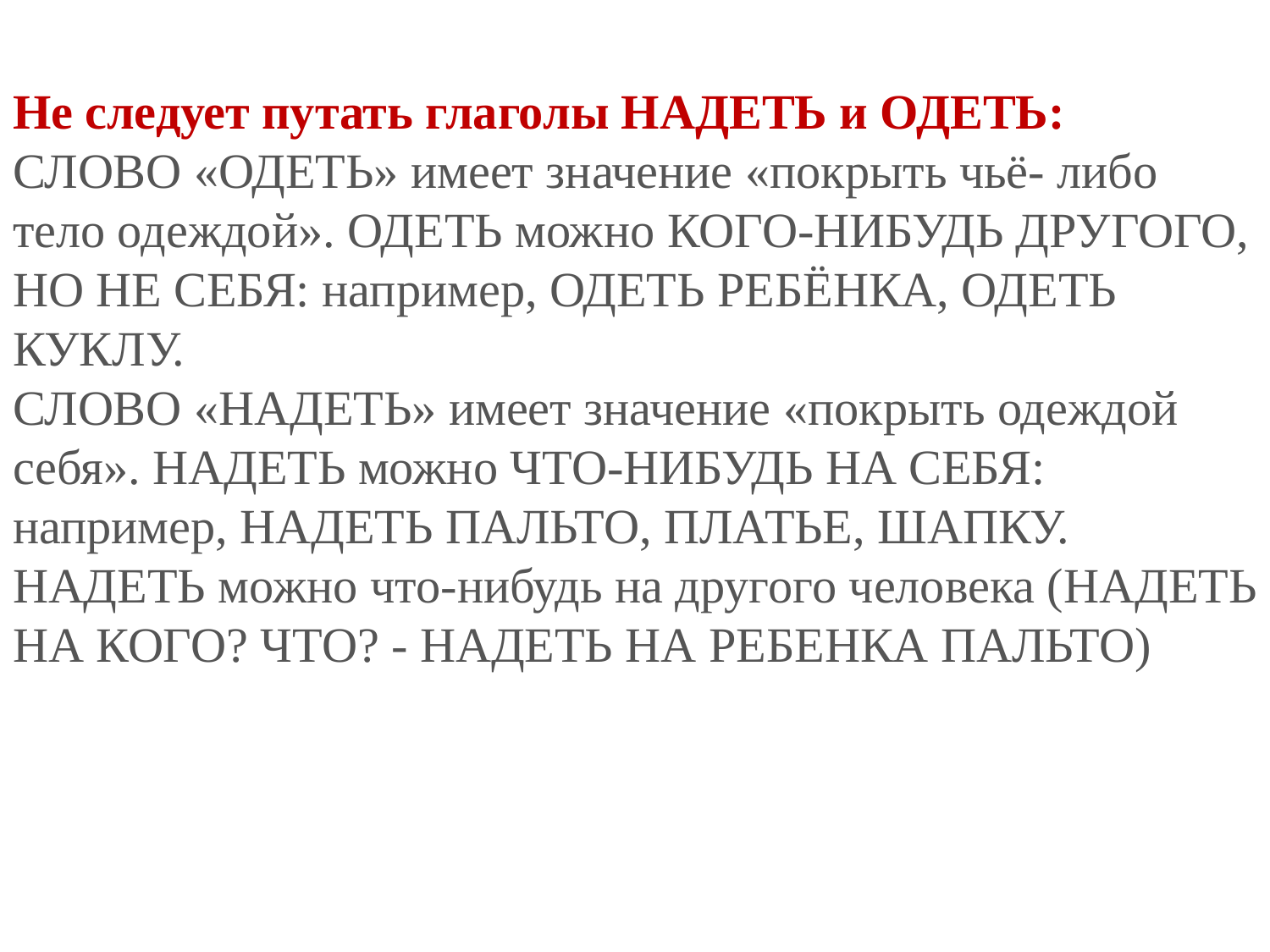

Не следует путать глаголы НАДЕТЬ и ОДЕТЬ:
СЛОВО «ОДЕТЬ» имеет значение «покрыть чьё- либо тело одеждой». ОДЕТЬ можно КОГО-НИБУДЬ ДРУГОГО, НО НЕ СЕБЯ: например, ОДЕТЬ РЕБЁНКА, ОДЕТЬ КУКЛУ.
СЛОВО «НАДЕТЬ» имеет значение «покрыть одеждой себя». НАДЕТЬ можно ЧТО-НИБУДЬ НА СЕБЯ: например, НАДЕТЬ ПАЛЬТО, ПЛАТЬЕ, ШАПКУ. НАДЕТЬ можно что-нибудь на другого человека (НАДЕТЬ НА КОГО? ЧТО? - НАДЕТЬ НА РЕБЕНКА ПАЛЬТО)

Не следует путать глаголы НАДЕТЬ и ОДЕТЬ:
СЛОВО «ОДЕТЬ» имеет значение «покрыть чьё- либо тело одеждой». ОДЕТЬ можно КОГО-НИБУДЬ ДРУГОГО, НО НЕ СЕБЯ: например, ОДЕТЬ РЕБЁНКА, ОДЕТЬ КУКЛУ.
СЛОВО «НАДЕТЬ» имеет значение «покрыть одеждой себя». НАДЕТЬ можно ЧТО-НИБУДЬ НА СЕБЯ: например, НАДЕТЬ ПАЛЬТО, ПЛАТЬЕ, ШАПКУ. НАДЕТЬ можно что-нибудь на другого человека (НАДЕТЬ НА КОГО? ЧТО? - НАДЕТЬ НА РЕБЕНКА ПАЛЬТО)